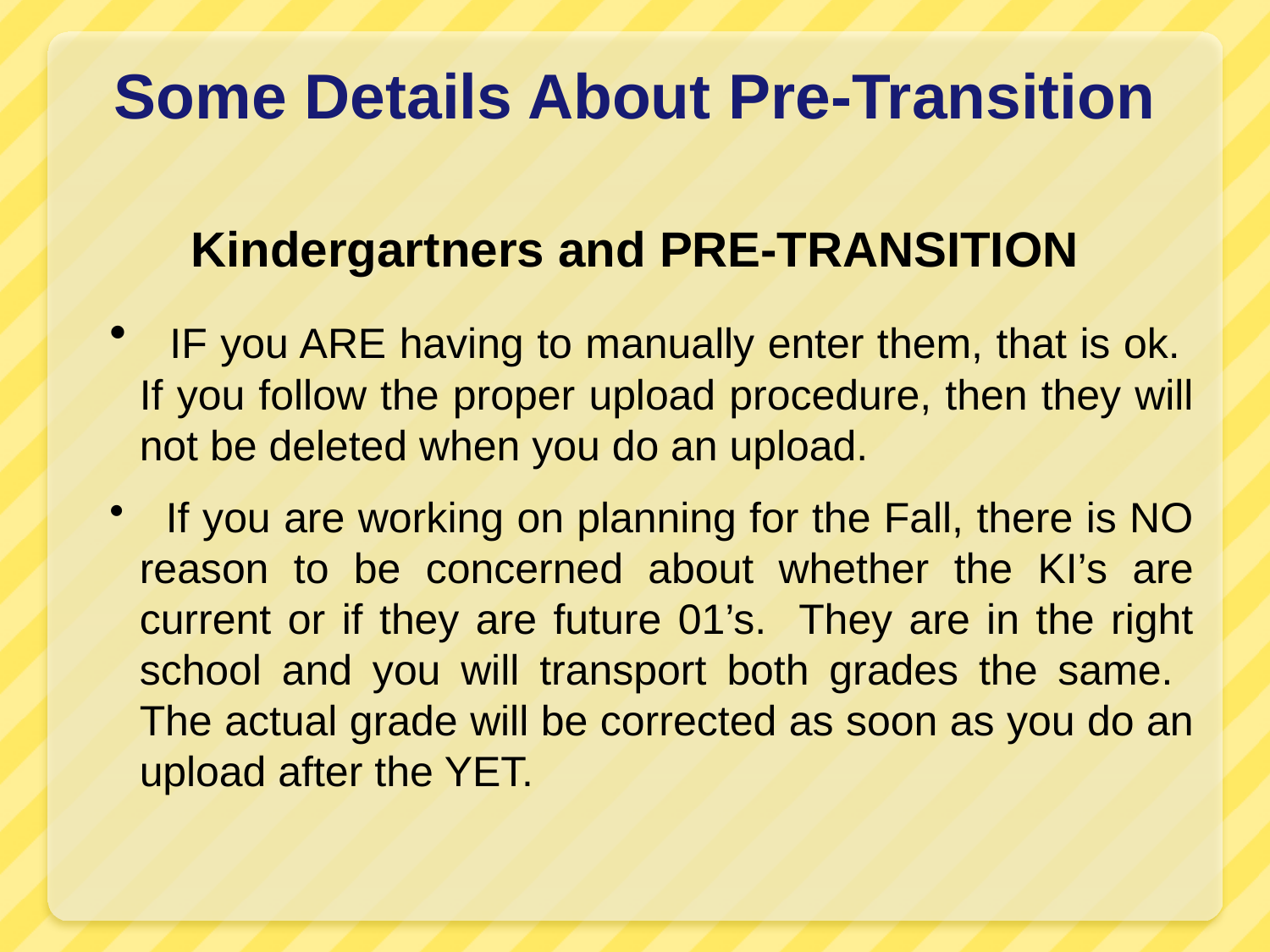

Some Details About Pre-Transition
Kindergartners and PRE-TRANSITION
  IF you ARE having to manually enter them, that is ok.  If you follow the proper upload procedure, then they will not be deleted when you do an upload.
  If you are working on planning for the Fall, there is NO reason to be concerned about whether the KI’s are current or if they are future 01’s.  They are in the right school and you will transport both grades the same.  The actual grade will be corrected as soon as you do an upload after the YET.